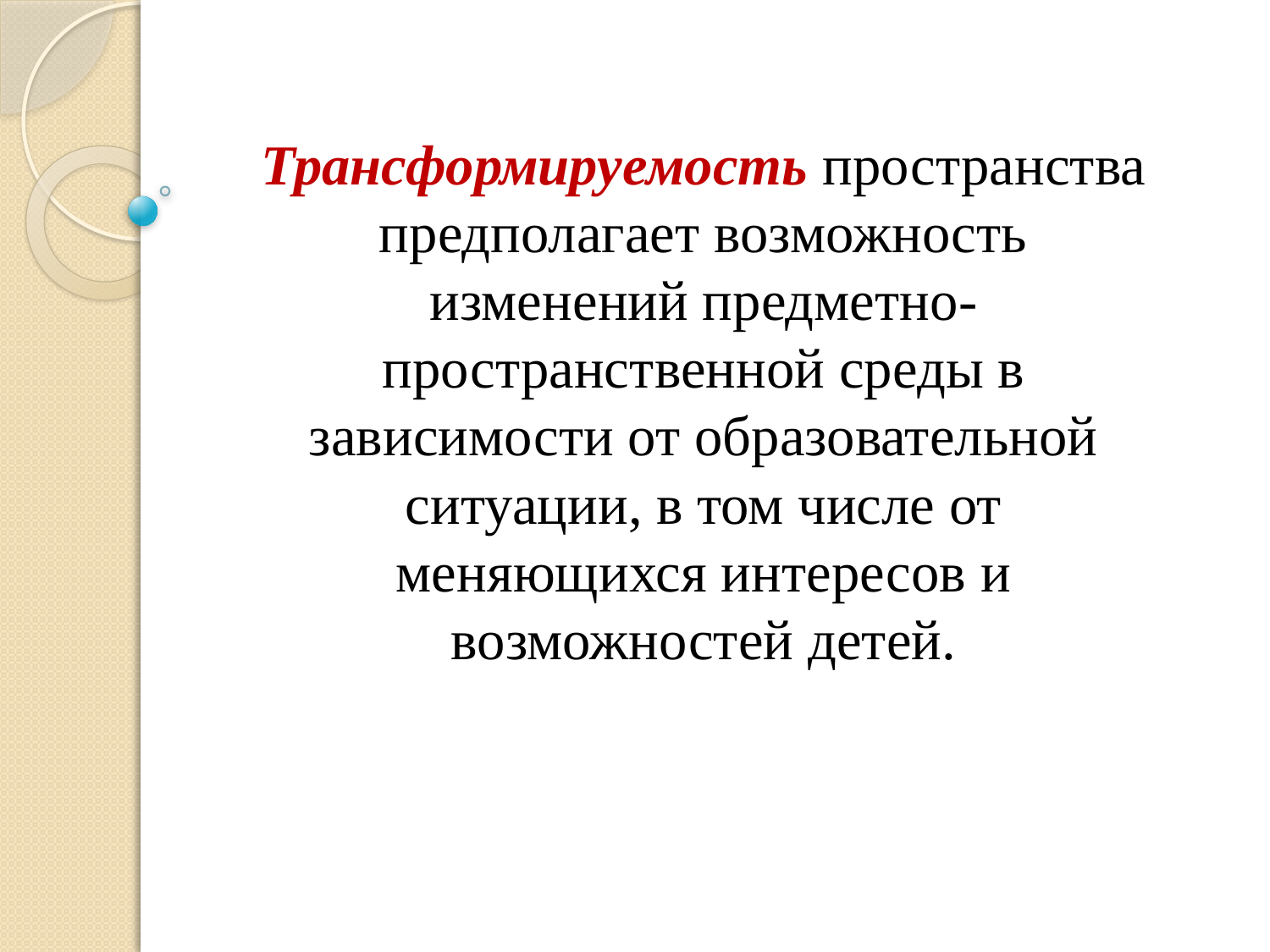

# Трансформируемость пространства предполагает возможность изменений предметно-пространственной среды в зависимости от образовательной ситуации, в том числе от меняющихся интересов и возможностей детей.